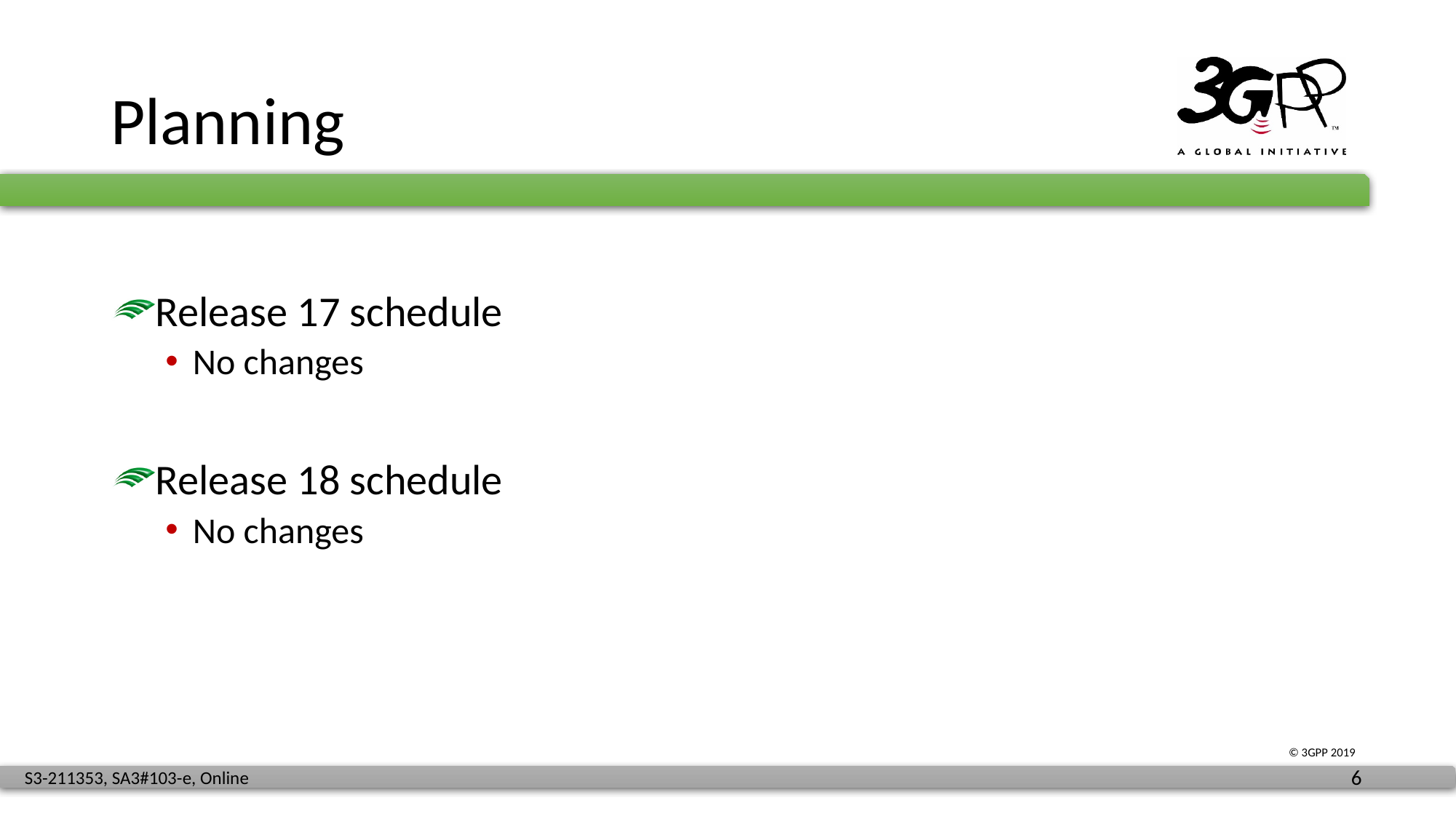

# Planning

Release 17 schedule
No changes

Release 18 schedule
No changes